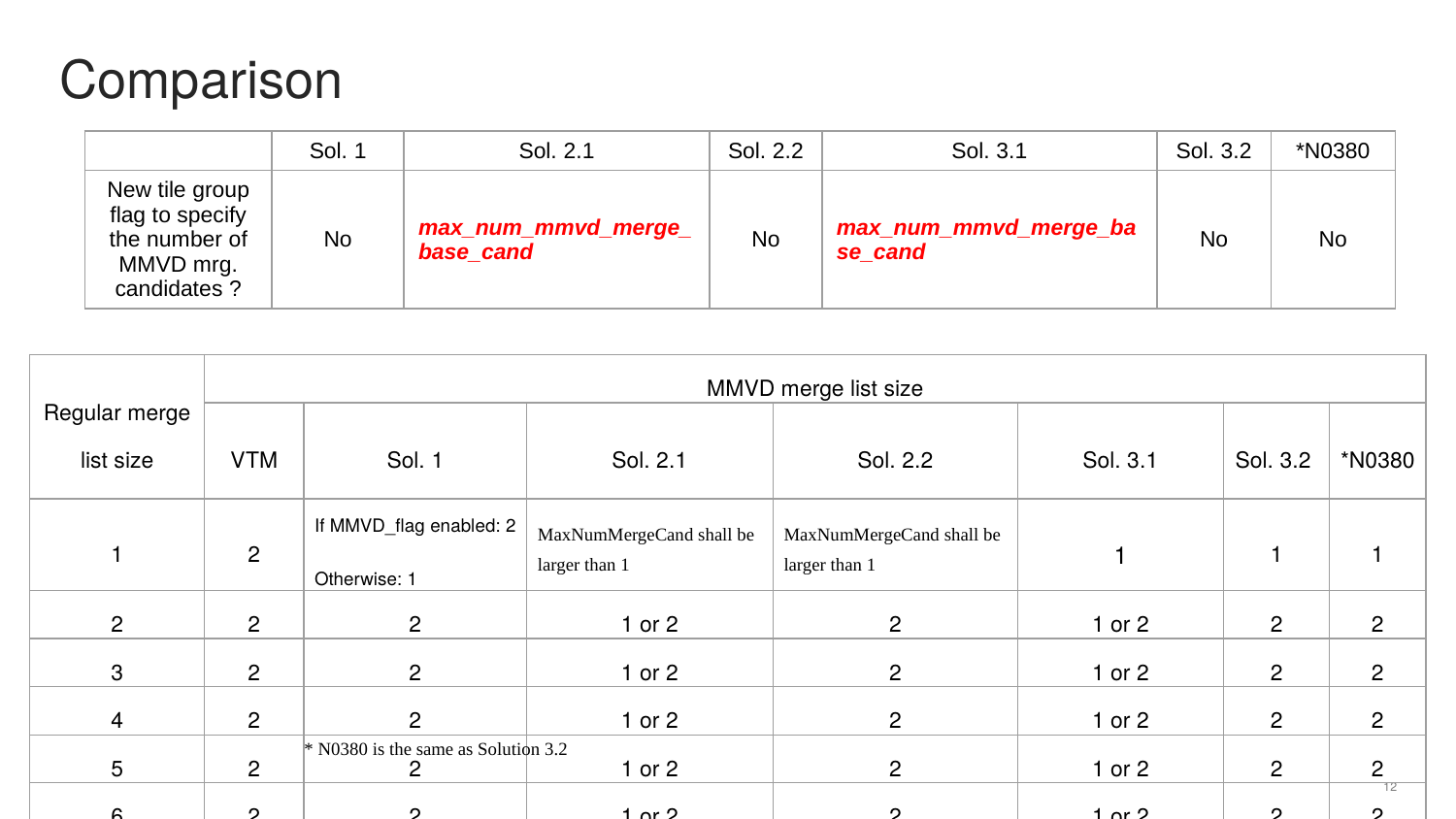

# Comparison
|  | Sol. 1 | Sol. 2.1 | Sol. 2.2 | Sol. 3.1 | Sol. 3.2 | \*N0380 |
| --- | --- | --- | --- | --- | --- | --- |
| New tile group flag to specify the number of MMVD mrg. candidates ? | No | max\_num\_mmvd\_merge\_base\_cand | No | max\_num\_mmvd\_merge\_base\_cand | No | No |
| Regular merge list size | MMVD merge list size |  |  |  |  |  |  |
| --- | --- | --- | --- | --- | --- | --- | --- |
|  | VTM | Sol. 1 | Sol. 2.1 | Sol. 2.2 | Sol. 3.1 | Sol. 3.2 | \*N0380 |
| 1 | 2 | If MMVD\_flag enabled: 2 Otherwise: 1 | MaxNumMergeCand shall be larger than 1 | MaxNumMergeCand shall be larger than 1 | 1 | 1 | 1 |
| 2 | 2 | 2 | 1 or 2 | 2 | 1 or 2 | 2 | 2 |
| 3 | 2 | 2 | 1 or 2 | 2 | 1 or 2 | 2 | 2 |
| 4 | 2 | 2 | 1 or 2 | 2 | 1 or 2 | 2 | 2 |
| 5 | 2 | 2 | 1 or 2 | 2 | 1 or 2 | 2 | 2 |
| 6 | 2 | 2 | 1 or 2 | 2 | 1 or 2 | 2 | 2 |
* N0380 is the same as Solution 3.2